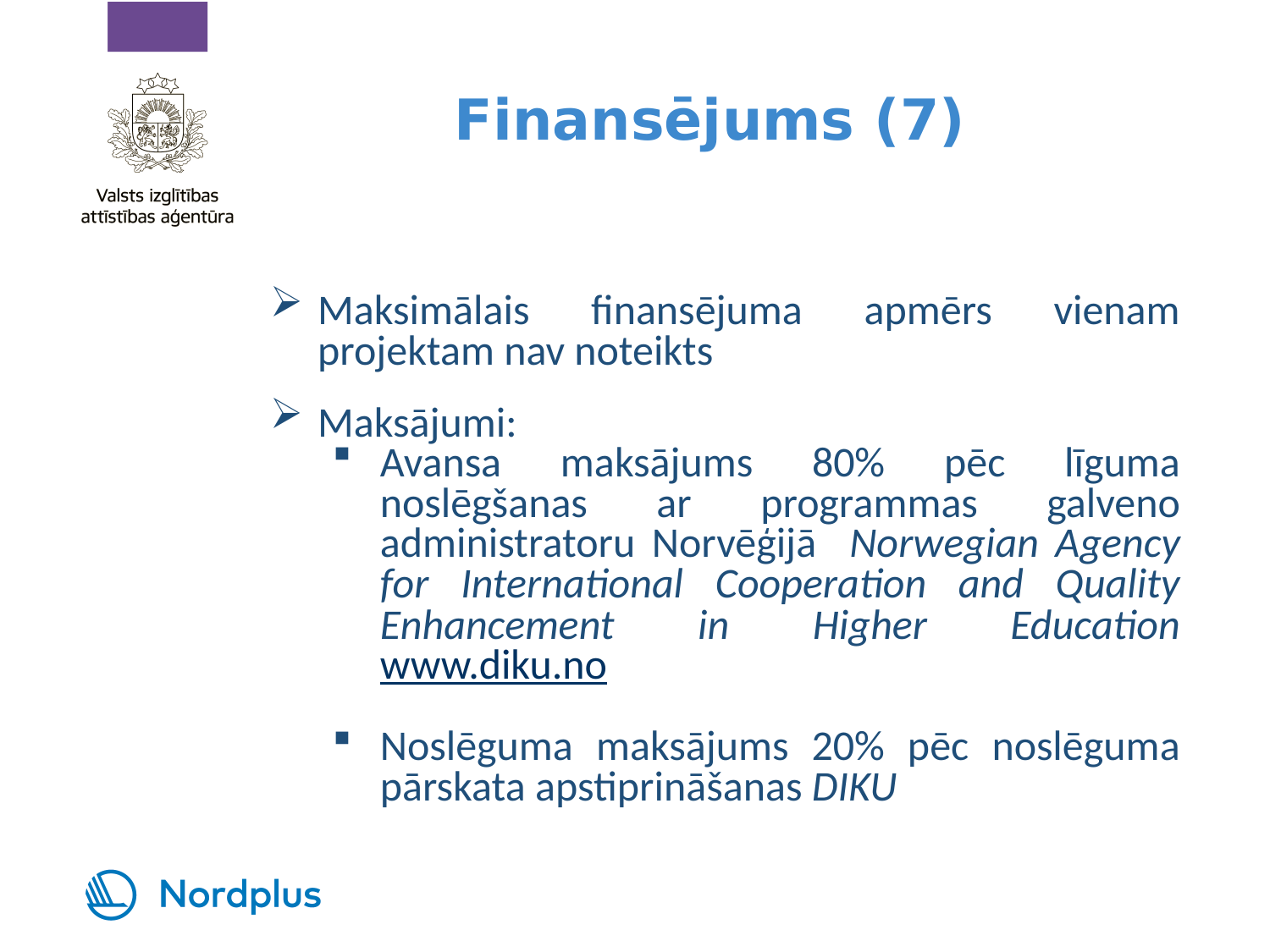

# Finansējums (7)

Maksimālais finansējuma apmērs vienam projektam nav noteikts

Maksājumi:
Avansa maksājums 80% pēc līguma noslēgšanas ar programmas galveno administratoru Norvēģijā  Norwegian Agency for International Cooperation and Quality Enhancement in Higher Education www.diku.no

Noslēguma maksājums 20% pēc noslēguma pārskata apstiprināšanas DIKU